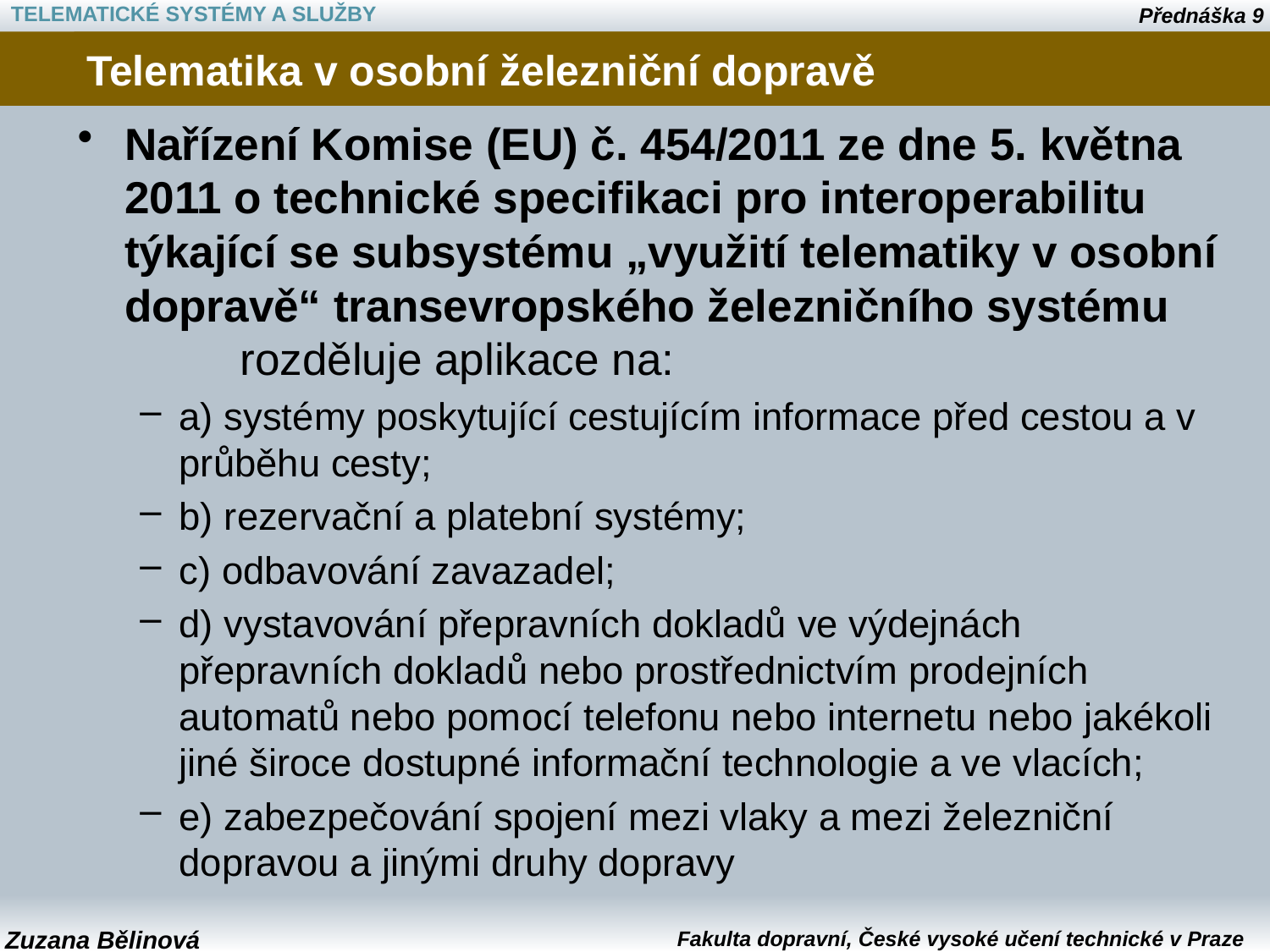

# Telematika v osobní železniční dopravě
Nařízení Komise (EU) č. 454/2011 ze dne 5. května 2011 o technické specifikaci pro interoperabilitu týkající se subsystému „využití telematiky v osobní dopravě“ transevropského železničního systému 	rozděluje aplikace na:
a) systémy poskytující cestujícím informace před cestou a v průběhu cesty;
b) rezervační a platební systémy;
c) odbavování zavazadel;
d) vystavování přepravních dokladů ve výdejnách přepravních dokladů nebo prostřednictvím prodejních automatů nebo pomocí telefonu nebo internetu nebo jakékoli jiné široce dostupné informační technologie a ve vlacích;
e) zabezpečování spojení mezi vlaky a mezi železniční dopravou a jinými druhy dopravy